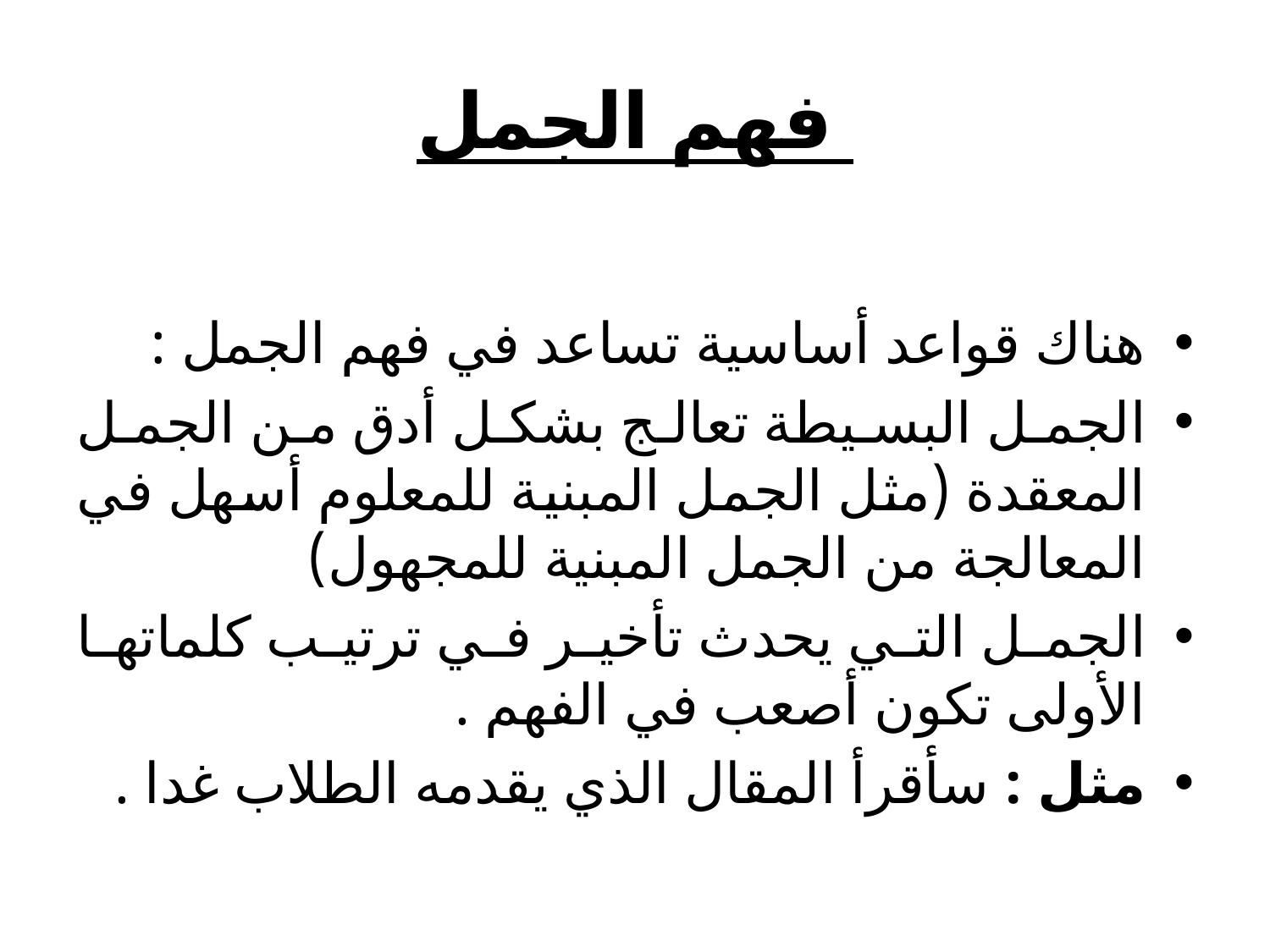

# فهم الجمل

هناك قواعد أساسية تساعد في فهم الجمل :
الجمل البسيطة تعالج بشكل أدق من الجمل المعقدة (مثل الجمل المبنية للمعلوم أسهل في المعالجة من الجمل المبنية للمجهول)
الجمل التي يحدث تأخير في ترتيب كلماتها الأولى تكون أصعب في الفهم .
مثل : سأقرأ المقال الذي يقدمه الطلاب غدا .